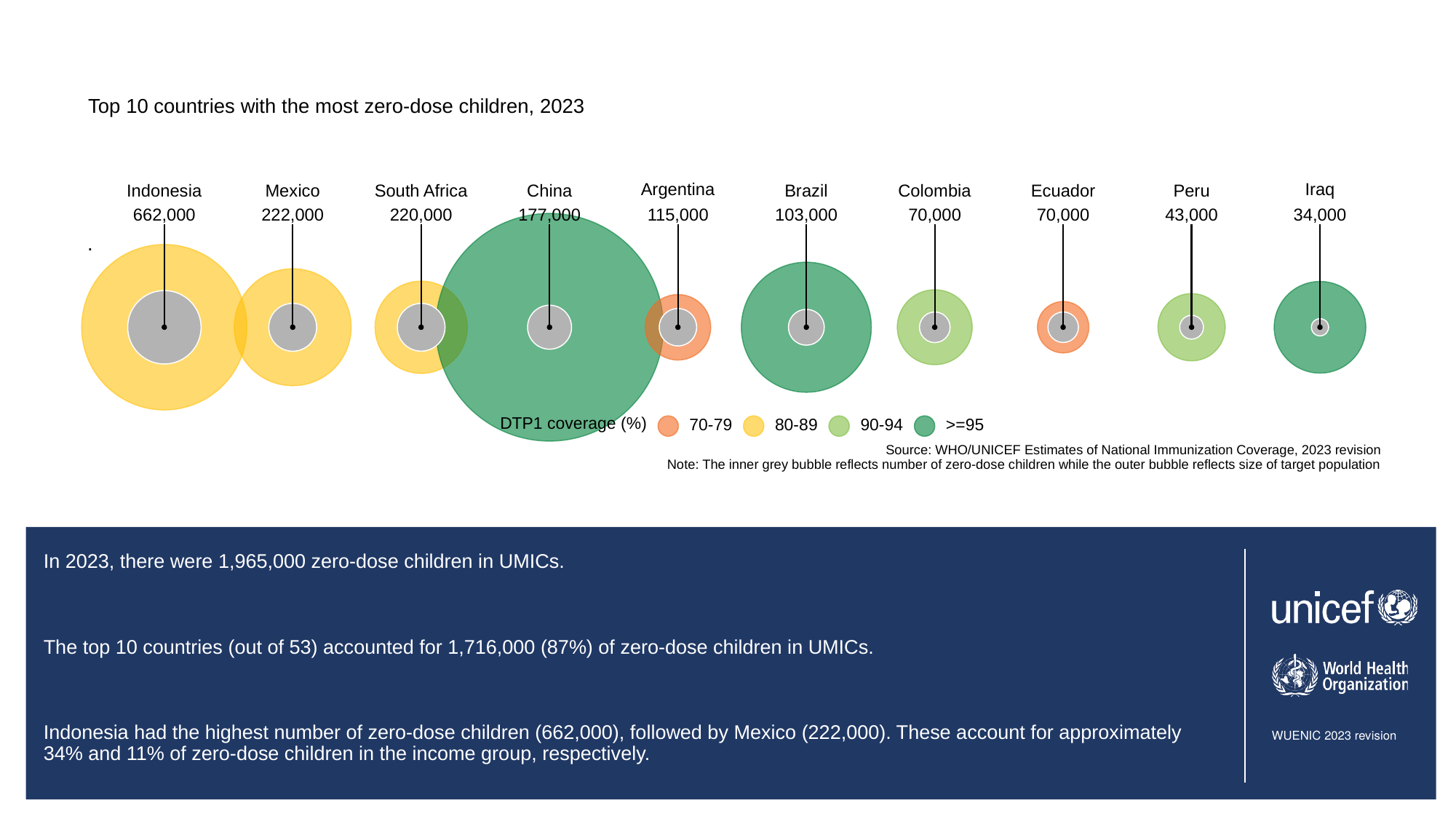

Top 10 countries with the most zero-dose children, 2023

Argentina
Iraq
South Africa
China
Colombia
Indonesia
Mexico
Brazil
Ecuador
Peru

662,000
222,000
220,000
177,000
115,000
103,000
70,000
70,000
43,000
34,000

.

DTP1 coverage (%)
70-79
80-89
90-94
>=95
Source: WHO/UNICEF Estimates of National Immunization Coverage, 2023 revision
Note: The inner grey bubble reflects number of zero-dose children while the outer bubble reflects size of target population
# In 2023, there were 1,965,000 zero-dose children in UMICs.

The top 10 countries (out of 53) accounted for 1,716,000 (87%) of zero-dose children in UMICs.

Indonesia had the highest number of zero-dose children (662,000), followed by Mexico (222,000). These account for approximately 34% and 11% of zero-dose children in the income group, respectively.

Absolute numbers of zero-dose children is driven by a combination of birth cohort size and programme performance, as such, large birth cohort countries may have a large number of zero-dose children despite higher coverage than other countries.